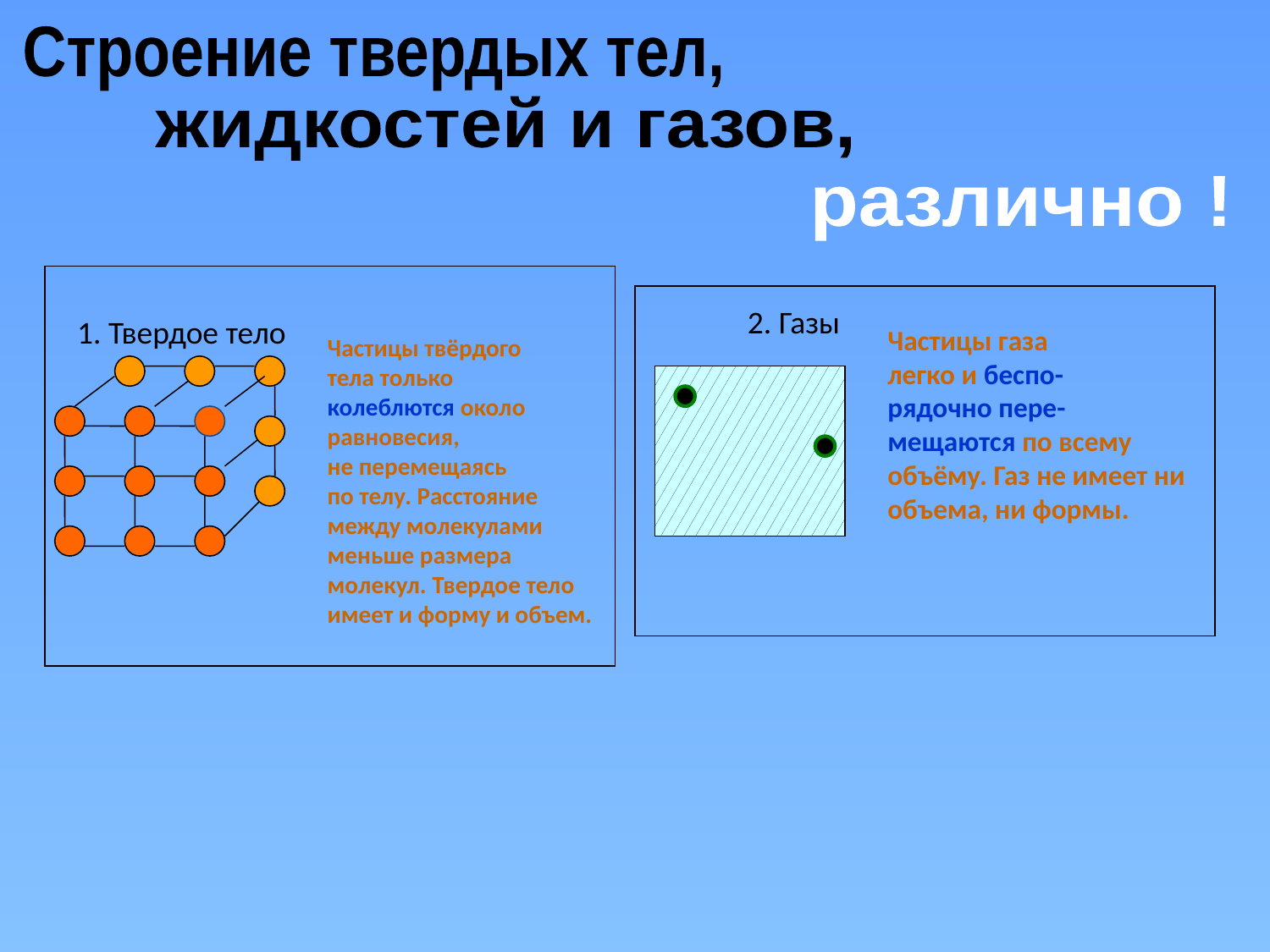

Строение твердых тел,
жидкостей и газов,
различно !

2. Газы
1. Твердое тело
Частицы газа
легко и беспо-
рядочно пере-
мещаются по всему объёму. Газ не имеет ни объема, ни формы.
Частицы твёрдого
тела только
колеблются около
равновесия,
не перемещаясь
по телу. Расстояние между молекулами меньше размера молекул. Твердое тело имеет и форму и объем.